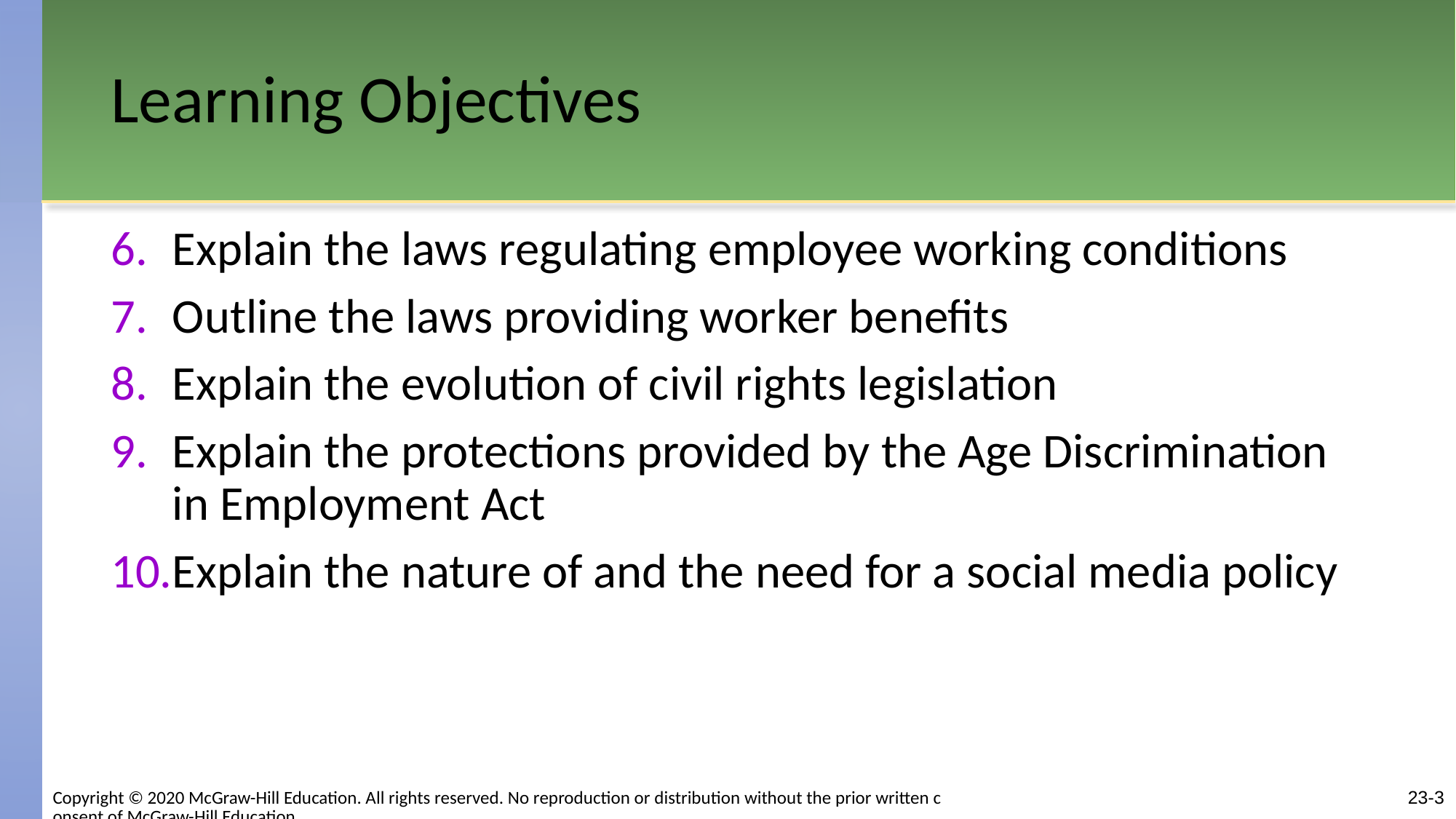

# Learning Objectives
Explain the laws regulating employee working conditions
Outline the laws providing worker benefits
Explain the evolution of civil rights legislation
Explain the protections provided by the Age Discrimination in Employment Act
Explain the nature of and the need for a social media policy
Copyright © 2020 McGraw-Hill Education. All rights reserved. No reproduction or distribution without the prior written consent of McGraw-Hill Education.
23-3